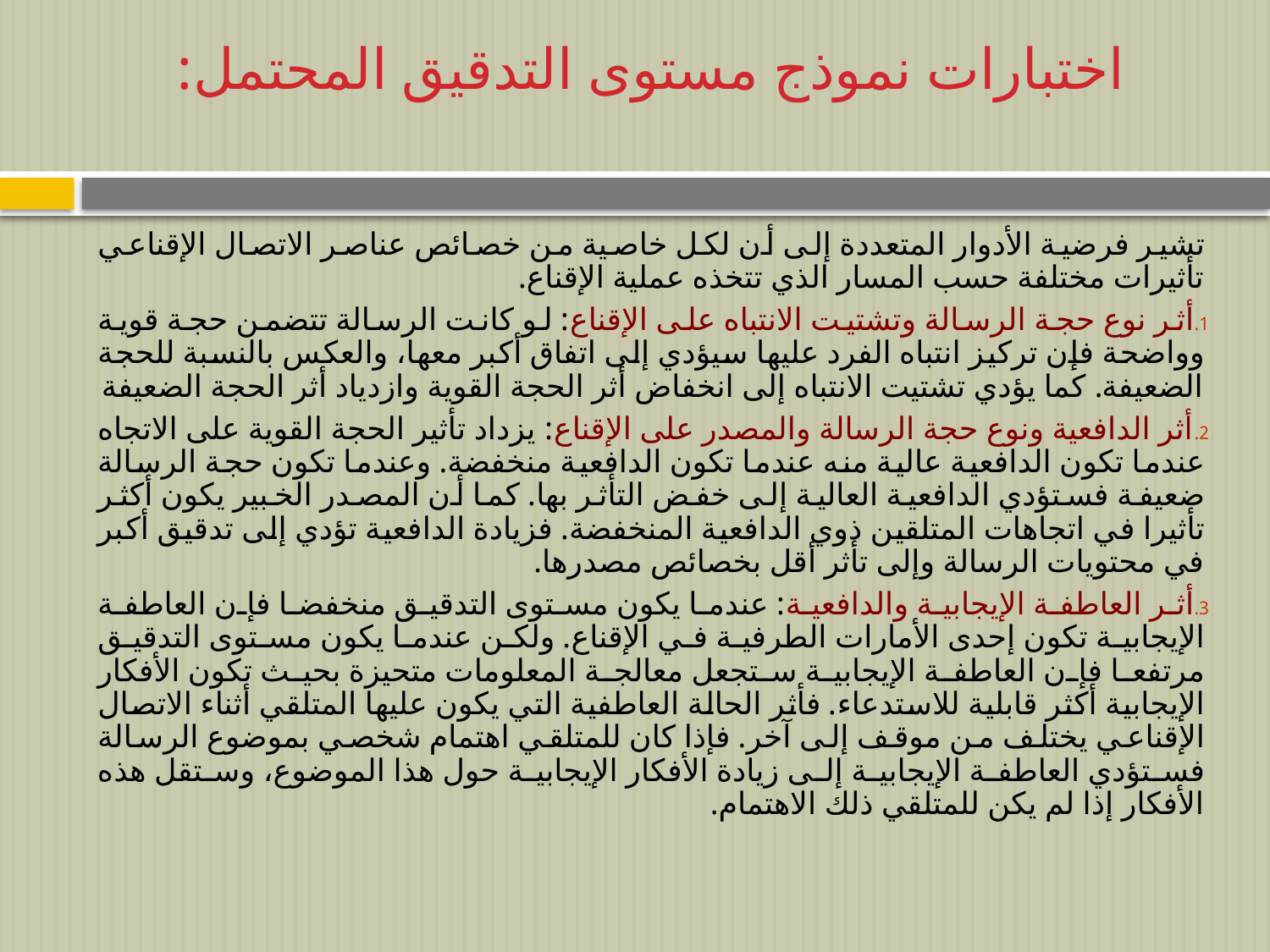

# اختبارات نموذج مستوى التدقيق المحتمل:
تشير فرضية الأدوار المتعددة إلى أن لكل خاصية من خصائص عناصر الاتصال الإقناعي تأثيرات مختلفة حسب المسار الذي تتخذه عملية الإقناع.
أثر نوع حجة الرسالة وتشتيت الانتباه على الإقناع: لو كانت الرسالة تتضمن حجة قوية وواضحة فإن تركيز انتباه الفرد عليها سيؤدي إلى اتفاق أكبر معها، والعكس بالنسبة للحجة الضعيفة. كما يؤدي تشتيت الانتباه إلى انخفاض أثر الحجة القوية وازدياد أثر الحجة الضعيفة
أثر الدافعية ونوع حجة الرسالة والمصدر على الإقناع: يزداد تأثير الحجة القوية على الاتجاه عندما تكون الدافعية عالية منه عندما تكون الدافعية منخفضة. وعندما تكون حجة الرسالة ضعيفة فستؤدي الدافعية العالية إلى خفض التأثر بها. كما أن المصدر الخبير يكون أكثر تأثيرا في اتجاهات المتلقين ذوي الدافعية المنخفضة. فزيادة الدافعية تؤدي إلى تدقيق أكبر في محتويات الرسالة وإلى تأثر أقل بخصائص مصدرها.
أثر العاطفة الإيجابية والدافعية: عندما يكون مستوى التدقيق منخفضا فإن العاطفة الإيجابية تكون إحدى الأمارات الطرفية في الإقناع. ولكن عندما يكون مستوى التدقيق مرتفعا فإن العاطفة الإيجابية ستجعل معالجة المعلومات متحيزة بحيث تكون الأفكار الإيجابية أكثر قابلية للاستدعاء. فأثر الحالة العاطفية التي يكون عليها المتلقي أثناء الاتصال الإقناعي يختلف من موقف إلى آخر. فإذا كان للمتلقي اهتمام شخصي بموضوع الرسالة فستؤدي العاطفة الإيجابية إلى زيادة الأفكار الإيجابية حول هذا الموضوع، وستقل هذه الأفكار إذا لم يكن للمتلقي ذلك الاهتمام.